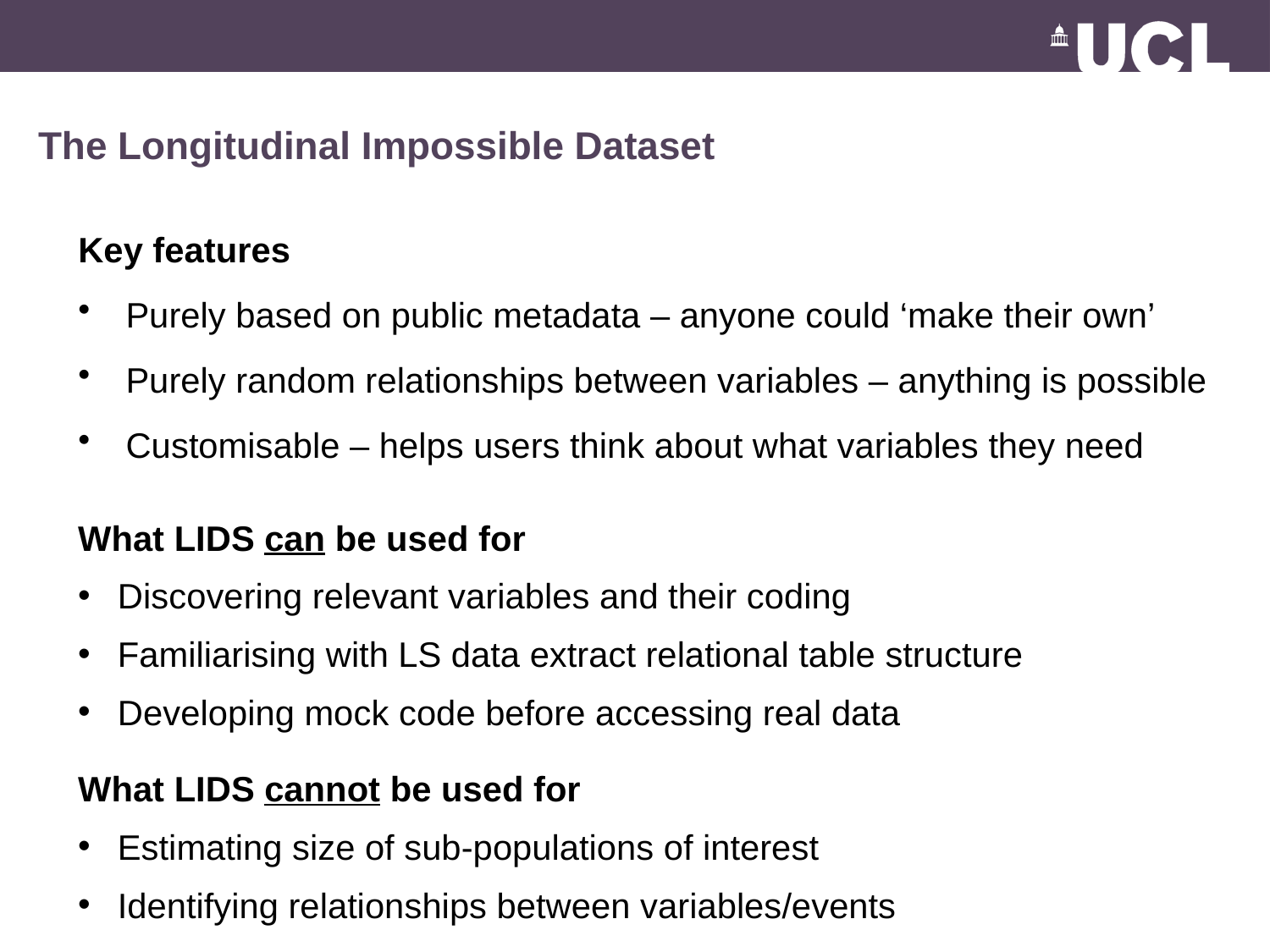

# The Longitudinal Impossible Dataset

Key features
Purely based on public metadata – anyone could ‘make their own’
Purely random relationships between variables – anything is possible
Customisable – helps users think about what variables they need

What LIDS can be used for
Discovering relevant variables and their coding
Familiarising with LS data extract relational table structure
Developing mock code before accessing real data

What LIDS cannot be used for
Estimating size of sub-populations of interest
Identifying relationships between variables/events